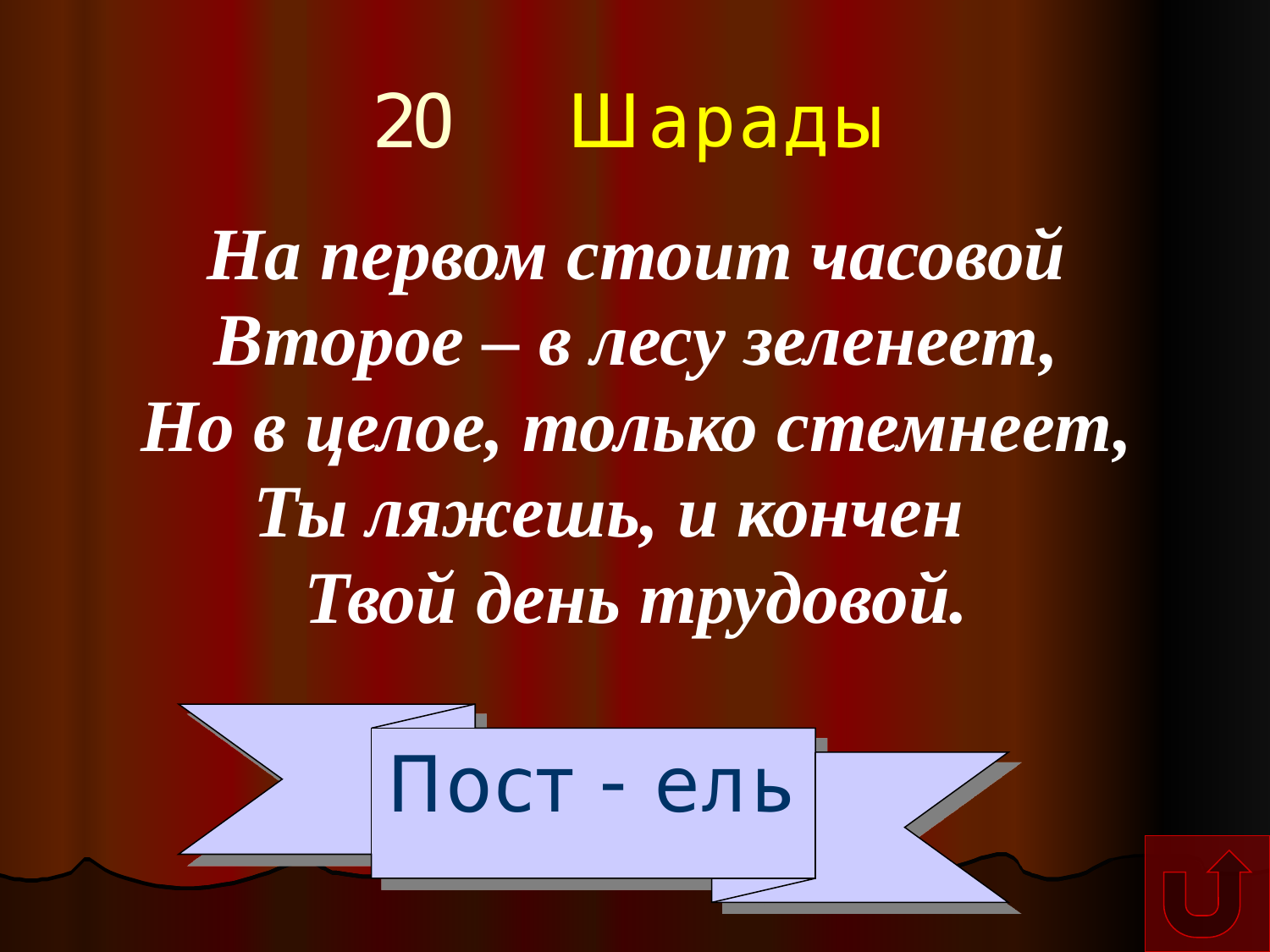

# 20     Шарады
На первом стоит часовой
Второе – в лесу зеленеет,
Но в целое, только стемнеет,
Ты ляжешь, и кончен
Твой день трудовой.
Пост - ель